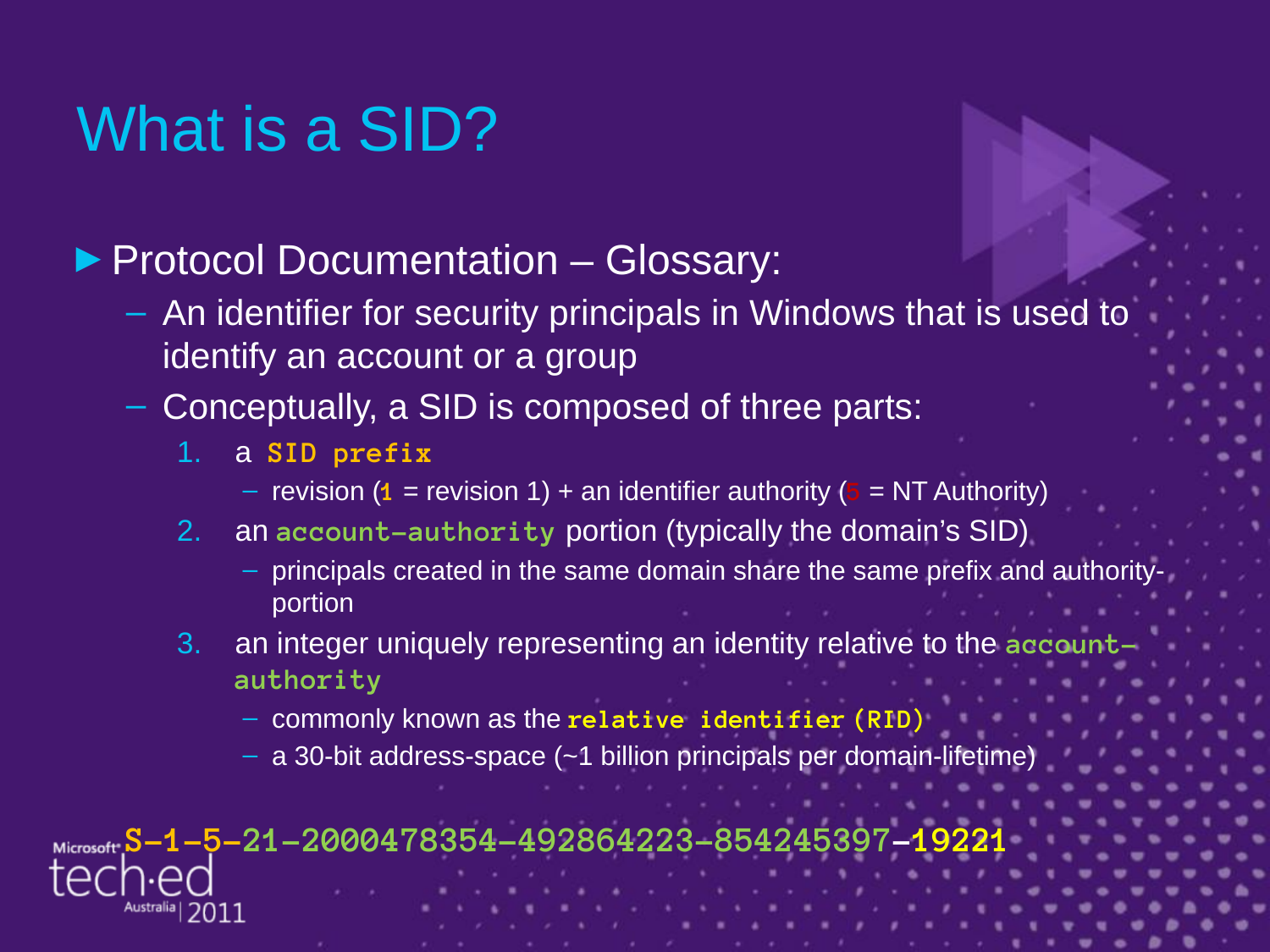

# What is a SID?
Protocol Documentation – Glossary:
An identifier for security principals in Windows that is used to identify an account or a group
Conceptually, a SID is composed of three parts:
a SID prefix
revision (1 = revision 1) + an identifier authority (5 = NT Authority)
an account-authority portion (typically the domain’s SID)
principals created in the same domain share the same prefix and authority-portion
an integer uniquely representing an identity relative to the account-authority
commonly known as the relative identifier (RID)
a 30-bit address-space (~1 billion principals per domain-lifetime)

	S-1-5-21-2000478354-492864223-854245397-19221